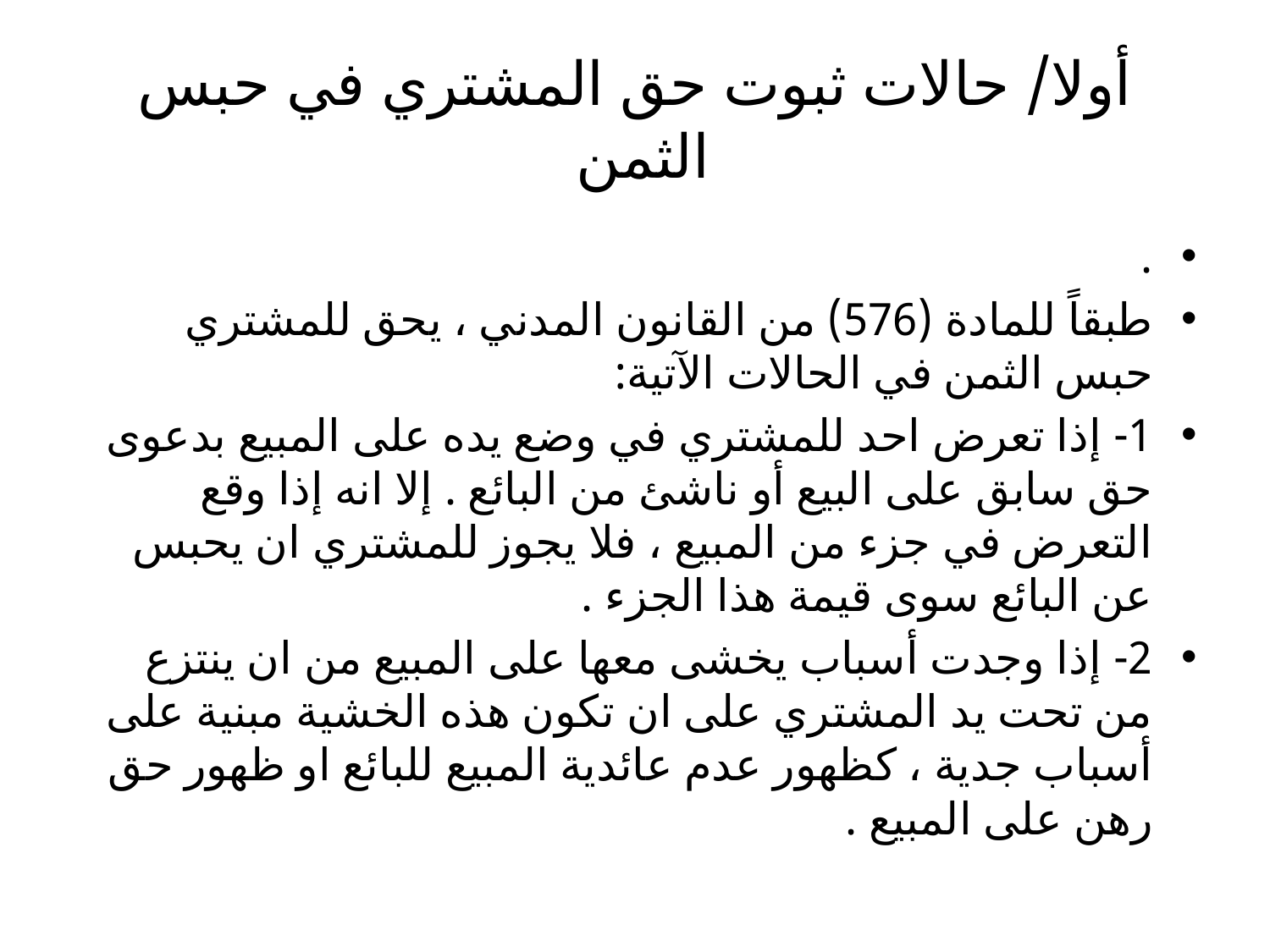

# أولا/ حالات ثبوت حق المشتري في حبس الثمن
.
طبقاً للمادة (576) من القانون المدني ، يحق للمشتري حبس الثمن في الحالات الآتية:
1- إذا تعرض احد للمشتري في وضع يده على المبيع بدعوى حق سابق على البيع أو ناشئ من البائع . إلا انه إذا وقع التعرض في جزء من المبيع ، فلا يجوز للمشتري ان يحبس عن البائع سوى قيمة هذا الجزء .
2- إذا وجدت أسباب يخشى معها على المبيع من ان ينتزع من تحت يد المشتري على ان تكون هذه الخشية مبنية على أسباب جدية ، كظهور عدم عائدية المبيع للبائع او ظهور حق رهن على المبيع .